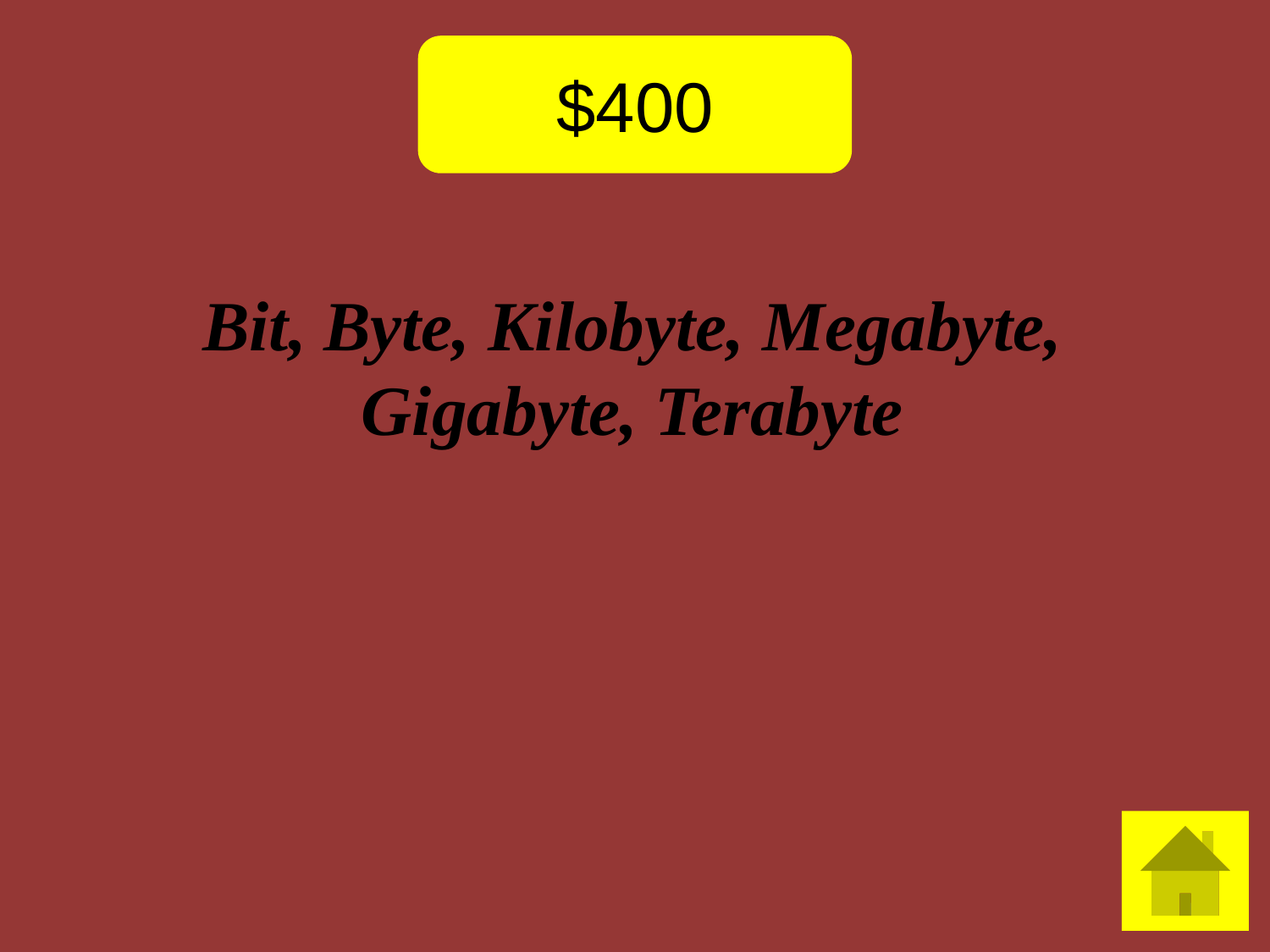

$400
Bit, Byte, Kilobyte, Megabyte, Gigabyte, Terabyte

10